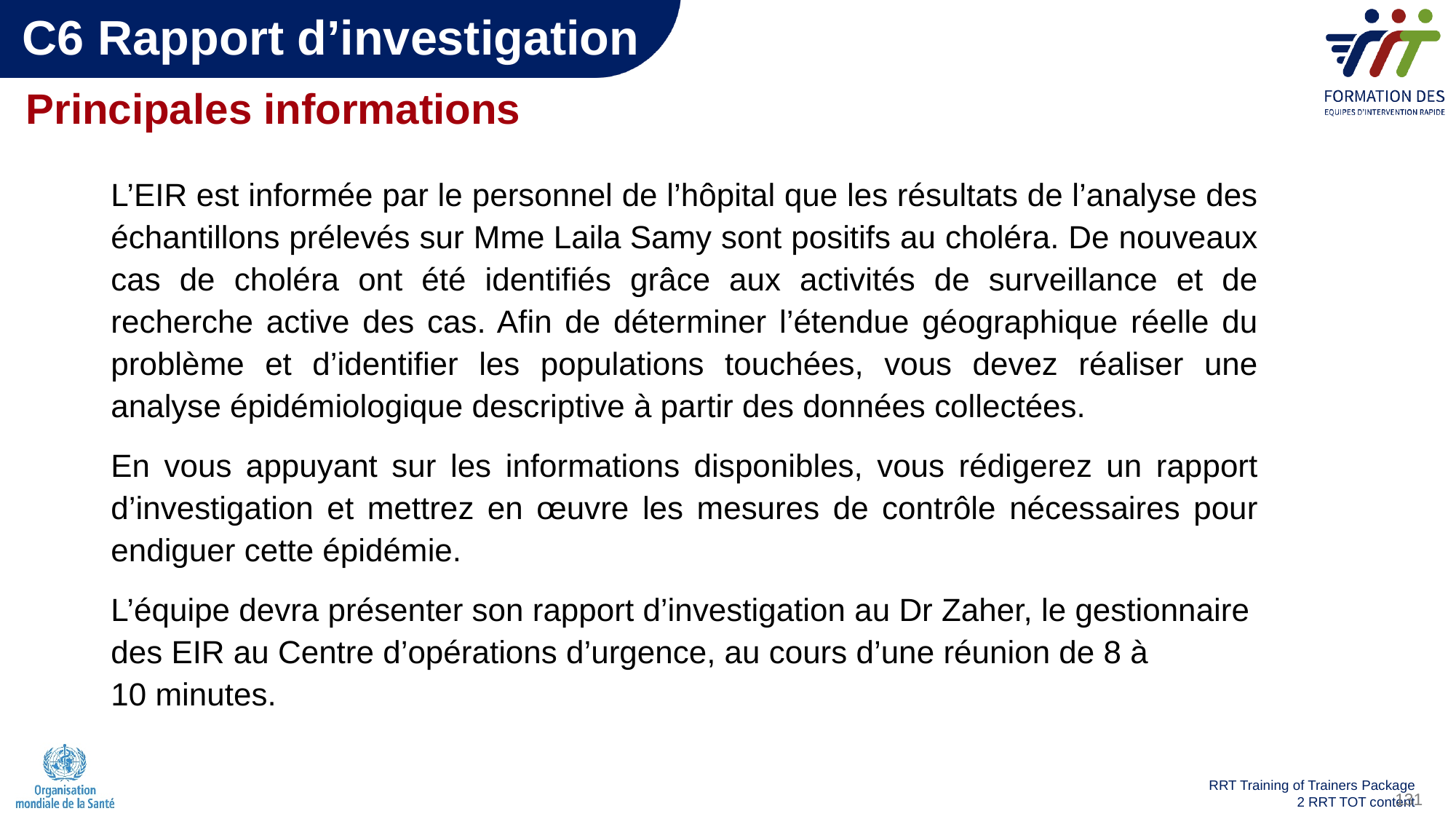

C6 Rapport d’investigation
Principales informations
L’EIR est informée par le personnel de l’hôpital que les résultats de l’analyse des échantillons prélevés sur Mme Laila Samy sont positifs au choléra. De nouveaux cas de choléra ont été identifiés grâce aux activités de surveillance et de recherche active des cas. Afin de déterminer l’étendue géographique réelle du problème et d’identifier les populations touchées, vous devez réaliser une analyse épidémiologique descriptive à partir des données collectées.
En vous appuyant sur les informations disponibles, vous rédigerez un rapport d’investigation et mettrez en œuvre les mesures de contrôle nécessaires pour endiguer cette épidémie.
L’équipe devra présenter son rapport d’investigation au Dr Zaher, le gestionnaire des EIR au Centre d’opérations d’urgence, au cours d’une réunion de 8 à 10 minutes.